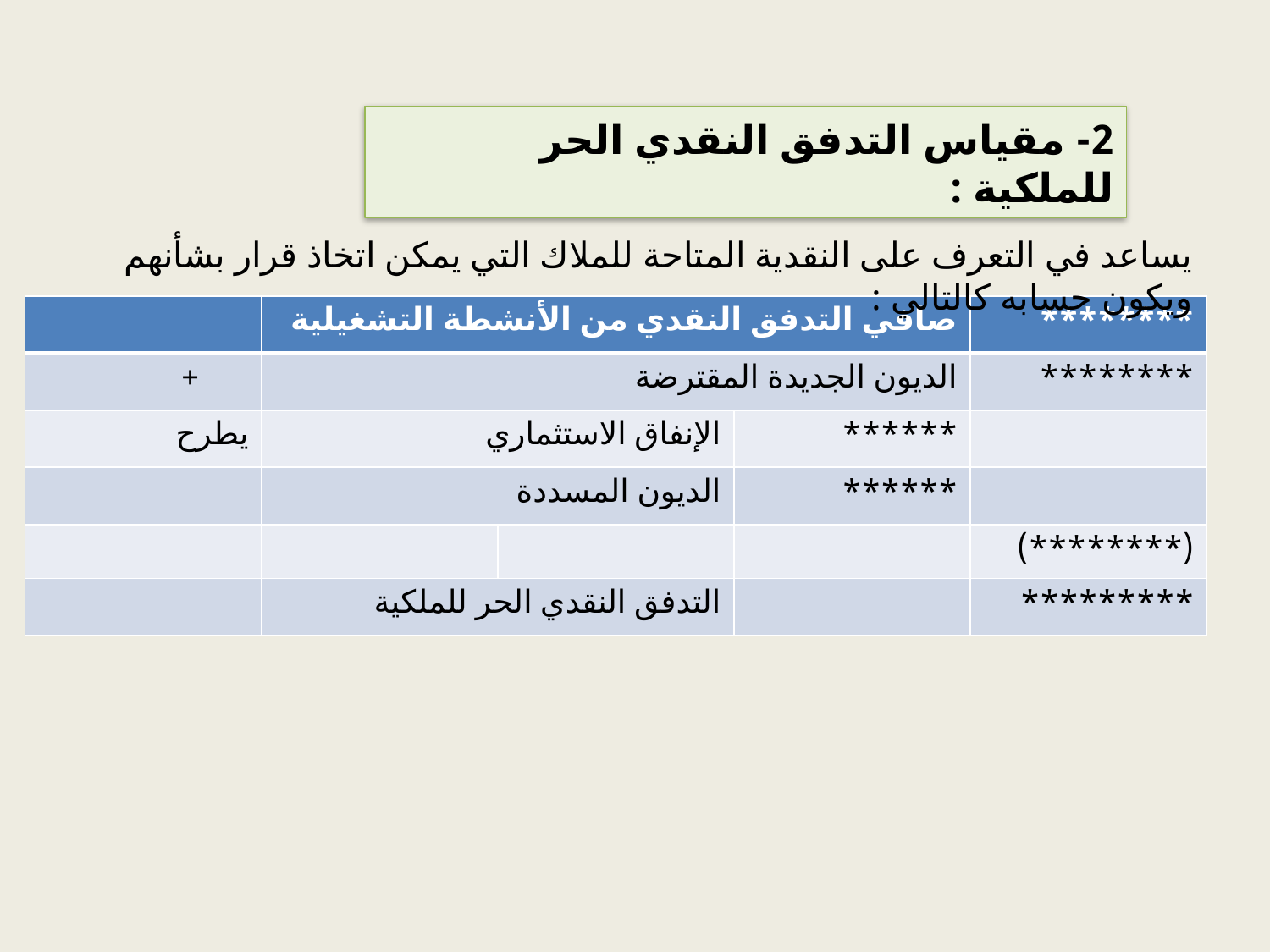

# 2- مقياس التدفق النقدي الحر للملكية :
يساعد في التعرف على النقدية المتاحة للملاك التي يمكن اتخاذ قرار بشأنهم  ويكون حسابه كالتالي :
|  | صافي التدفق النقدي من الأنشطة التشغيلية |  |  | \*\*\*\*\*\*\*\* |
| --- | --- | --- | --- | --- |
| + | الديون الجديدة المقترضة |  |  | \*\*\*\*\*\*\*\* |
| يطرح | الإنفاق الاستثماري |  | \*\*\*\*\*\* |  |
|  | الديون المسددة |  | \*\*\*\*\*\* |  |
|  |  |  |  | (\*\*\*\*\*\*\*\*) |
|  | التدفق النقدي الحر للملكية |  |  | \*\*\*\*\*\*\*\*\* |